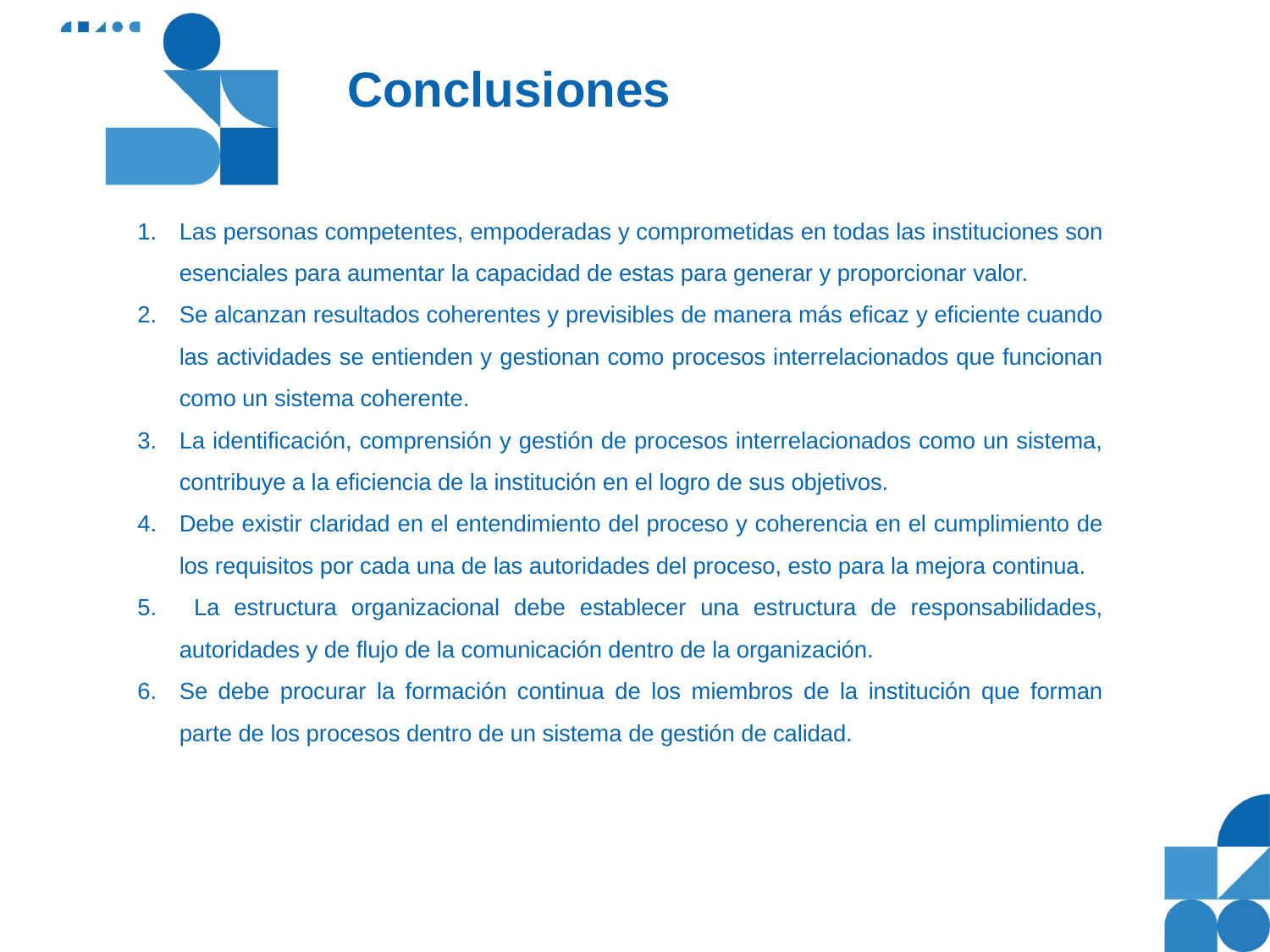

# Conclusiones
Las personas competentes, empoderadas y comprometidas en todas las instituciones son esenciales para aumentar la capacidad de estas para generar y proporcionar valor.
Se alcanzan resultados coherentes y previsibles de manera más eficaz y eficiente cuando las actividades se entienden y gestionan como procesos interrelacionados que funcionan como un sistema coherente.
La identificación, comprensión y gestión de procesos interrelacionados como un sistema, contribuye a la eficiencia de la institución en el logro de sus objetivos.
Debe existir claridad en el entendimiento del proceso y coherencia en el cumplimiento de los requisitos por cada una de las autoridades del proceso, esto para la mejora continua.
 La estructura organizacional debe establecer una estructura de responsabilidades, autoridades y de flujo de la comunicación dentro de la organización.
Se debe procurar la formación continua de los miembros de la institución que forman parte de los procesos dentro de un sistema de gestión de calidad.